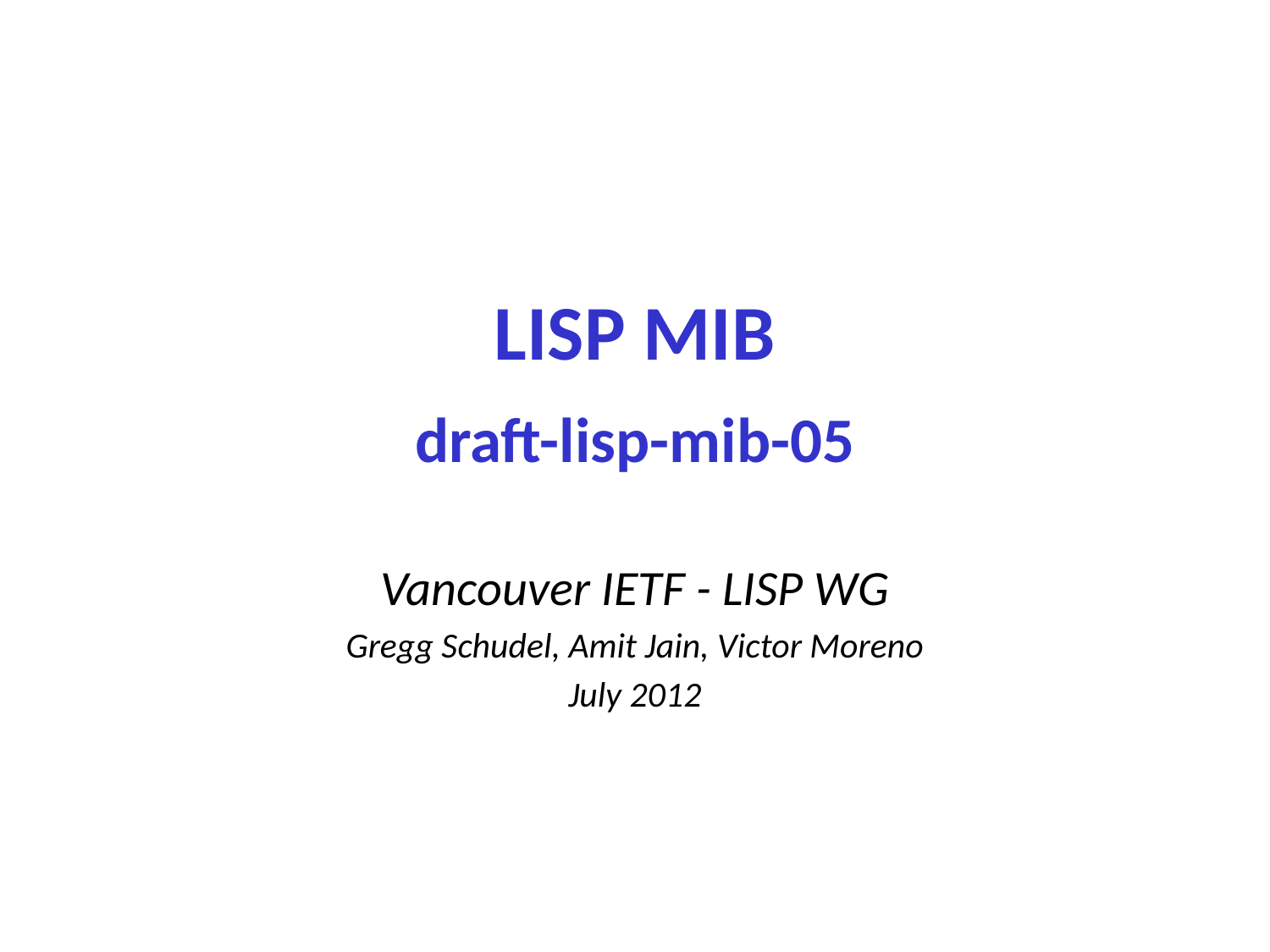

# LISP MIB draft-lisp-mib-05
Vancouver IETF - LISP WG
Gregg Schudel, Amit Jain, Victor Moreno
July 2012